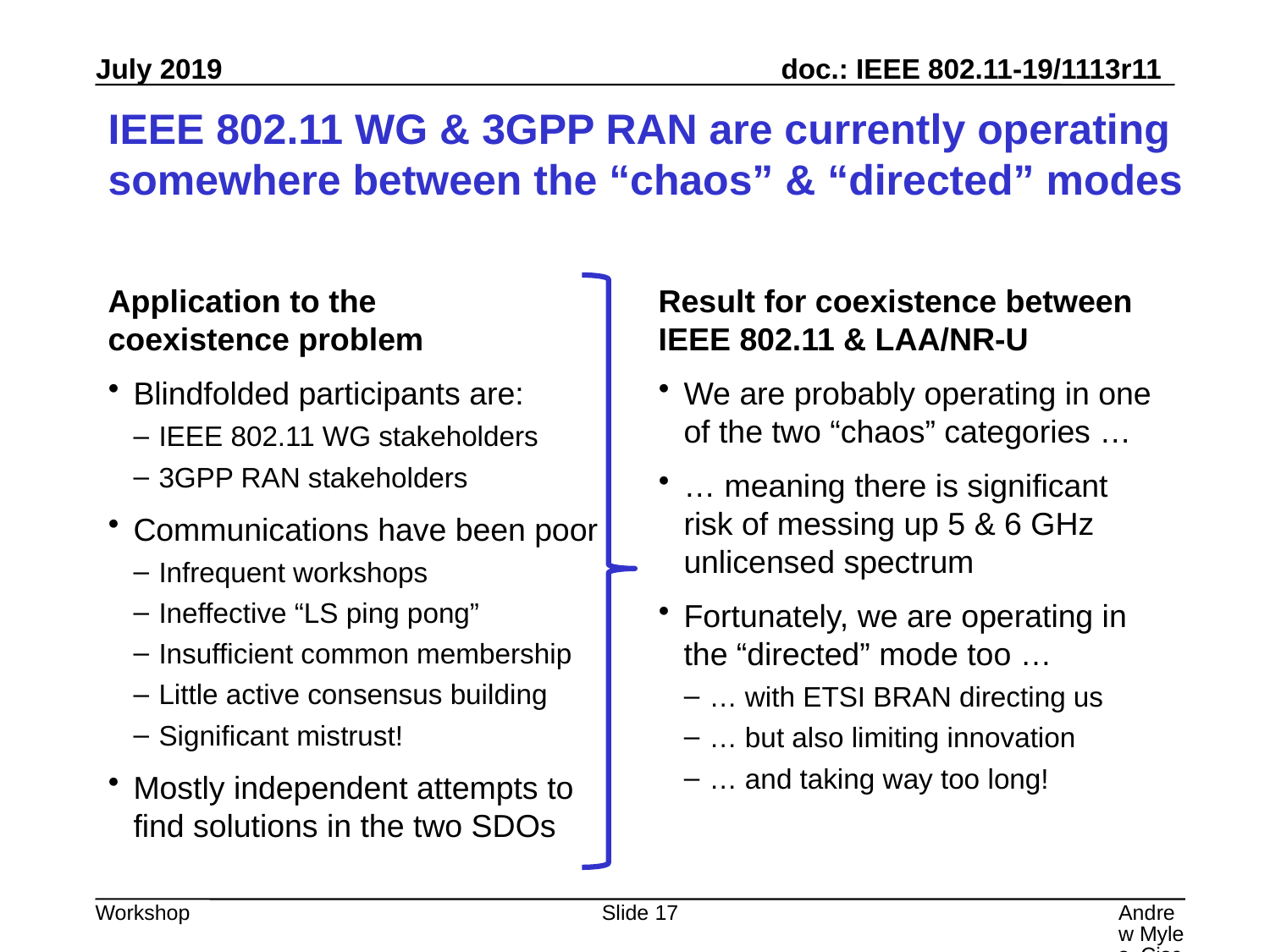

# IEEE 802.11 WG & 3GPP RAN are currently operating somewhere between the “chaos” & “directed” modes
Application to the
coexistence problem
Blindfolded participants are:
IEEE 802.11 WG stakeholders
3GPP RAN stakeholders
Communications have been poor
Infrequent workshops
Ineffective “LS ping pong”
Insufficient common membership
Little active consensus building
Significant mistrust!
Mostly independent attempts to find solutions in the two SDOs

Result for coexistence between IEEE 802.11 & LAA/NR-U
We are probably operating in one of the two “chaos” categories …
… meaning there is significant risk of messing up 5 & 6 GHz unlicensed spectrum
Fortunately, we are operating in the “directed” mode too …
… with ETSI BRAN directing us
… but also limiting innovation
… and taking way too long!
Slide 17
Andrew Myles, Cisco